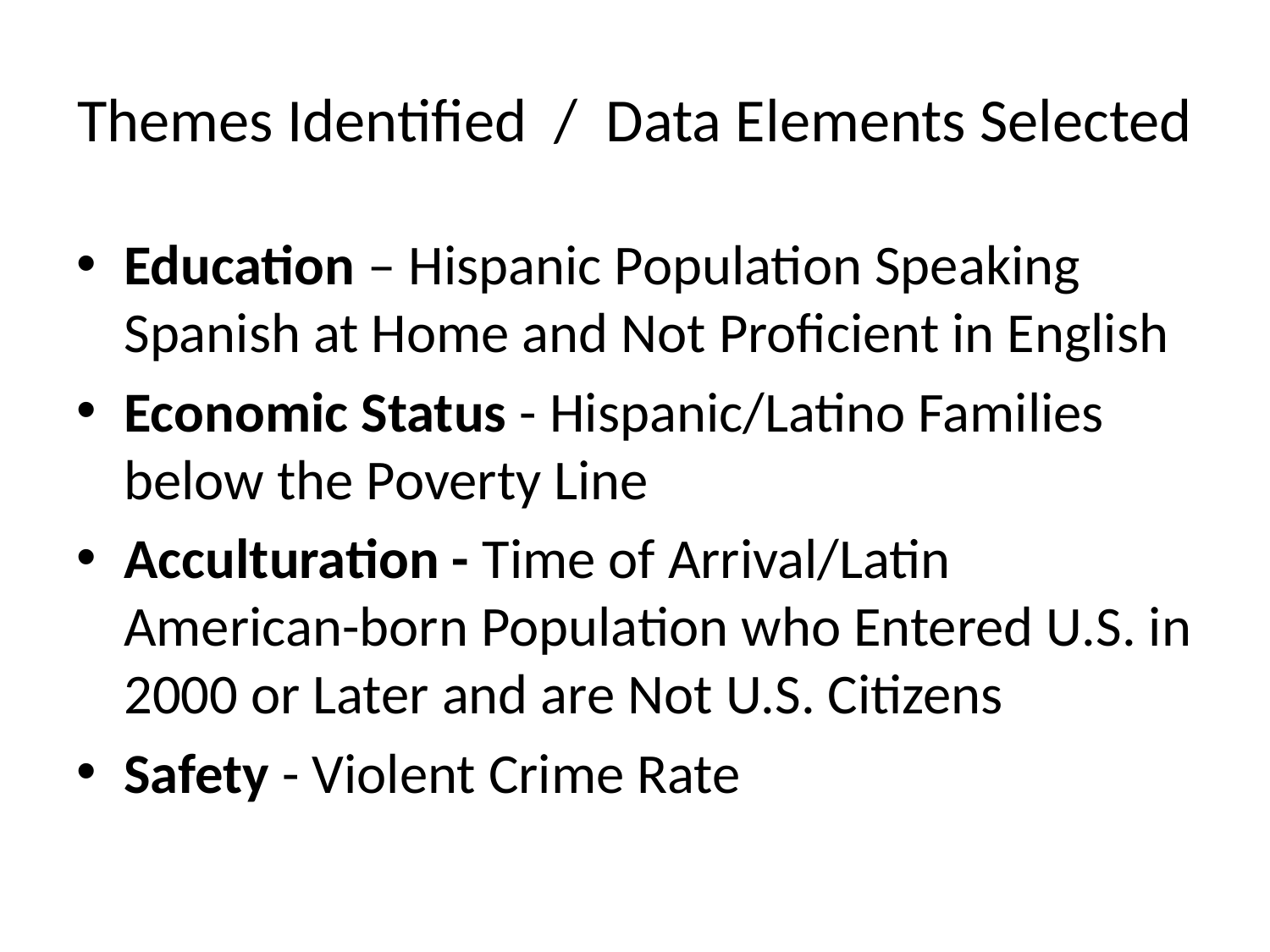

# Themes Identified  /  Data Elements Selected
Education – Hispanic Population Speaking Spanish at Home and Not Proficient in English
Economic Status - Hispanic/Latino Families below the Poverty Line
Acculturation - Time of Arrival/Latin American-born Population who Entered U.S. in 2000 or Later and are Not U.S. Citizens
Safety - Violent Crime Rate